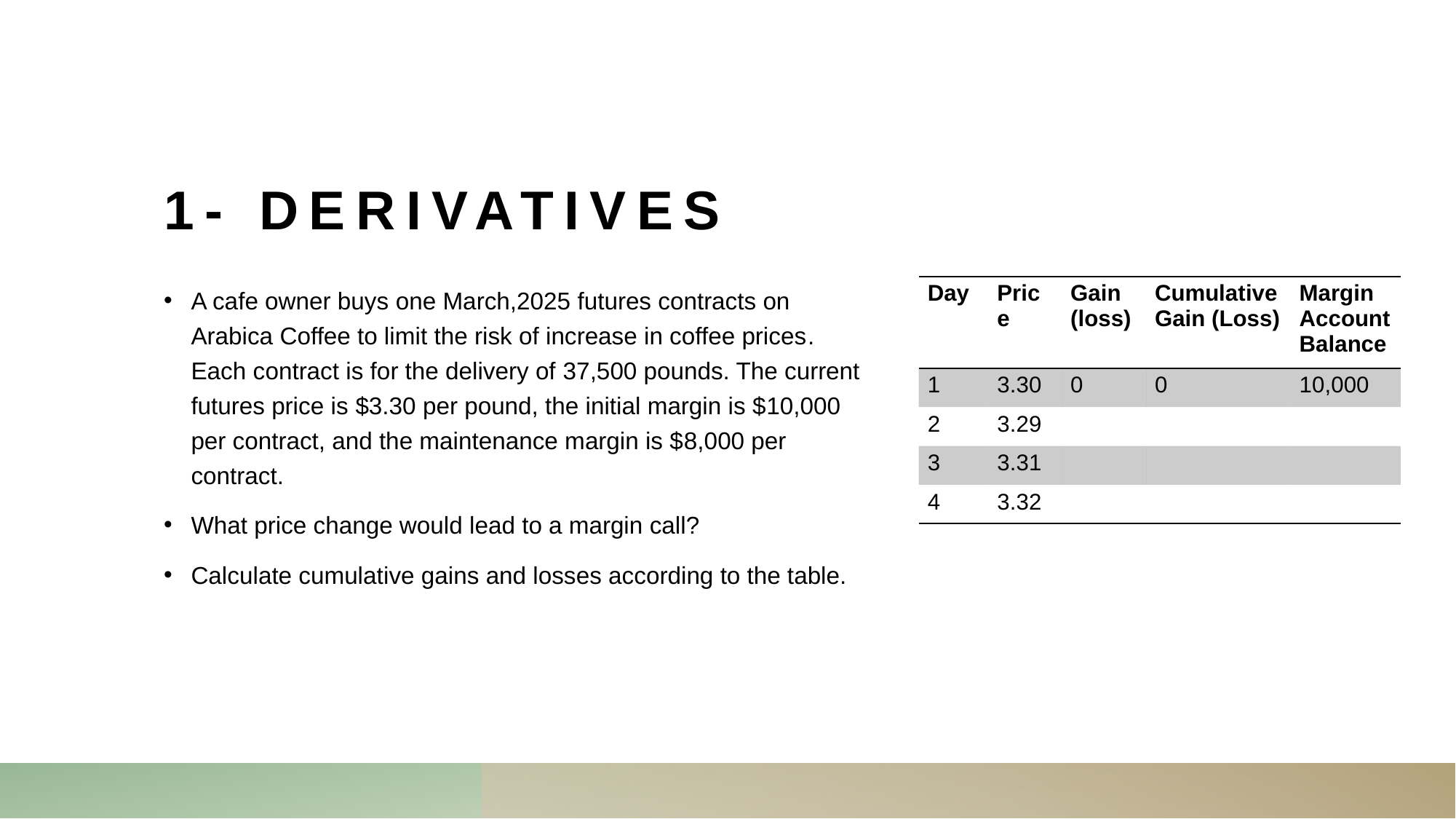

# 1- derıvatıves
| Day | Price | Gain (loss) | Cumulative Gain (Loss) | Margin Account Balance |
| --- | --- | --- | --- | --- |
| 1 | 3.30 | 0 | 0 | 10,000 |
| 2 | 3.29 |  |  |  |
| 3 | 3.31 |  |  |  |
| 4 | 3.32 |  |  |  |
A cafe owner buys one March,2025 futures contracts on Arabica Coffee to limit the risk of increase in coffee prices. Each contract is for the delivery of 37,500 pounds. The current futures price is $3.30 per pound, the initial margin is $10,000 per contract, and the maintenance margin is $8,000 per contract.
What price change would lead to a margin call?
Calculate cumulative gains and losses according to the table.